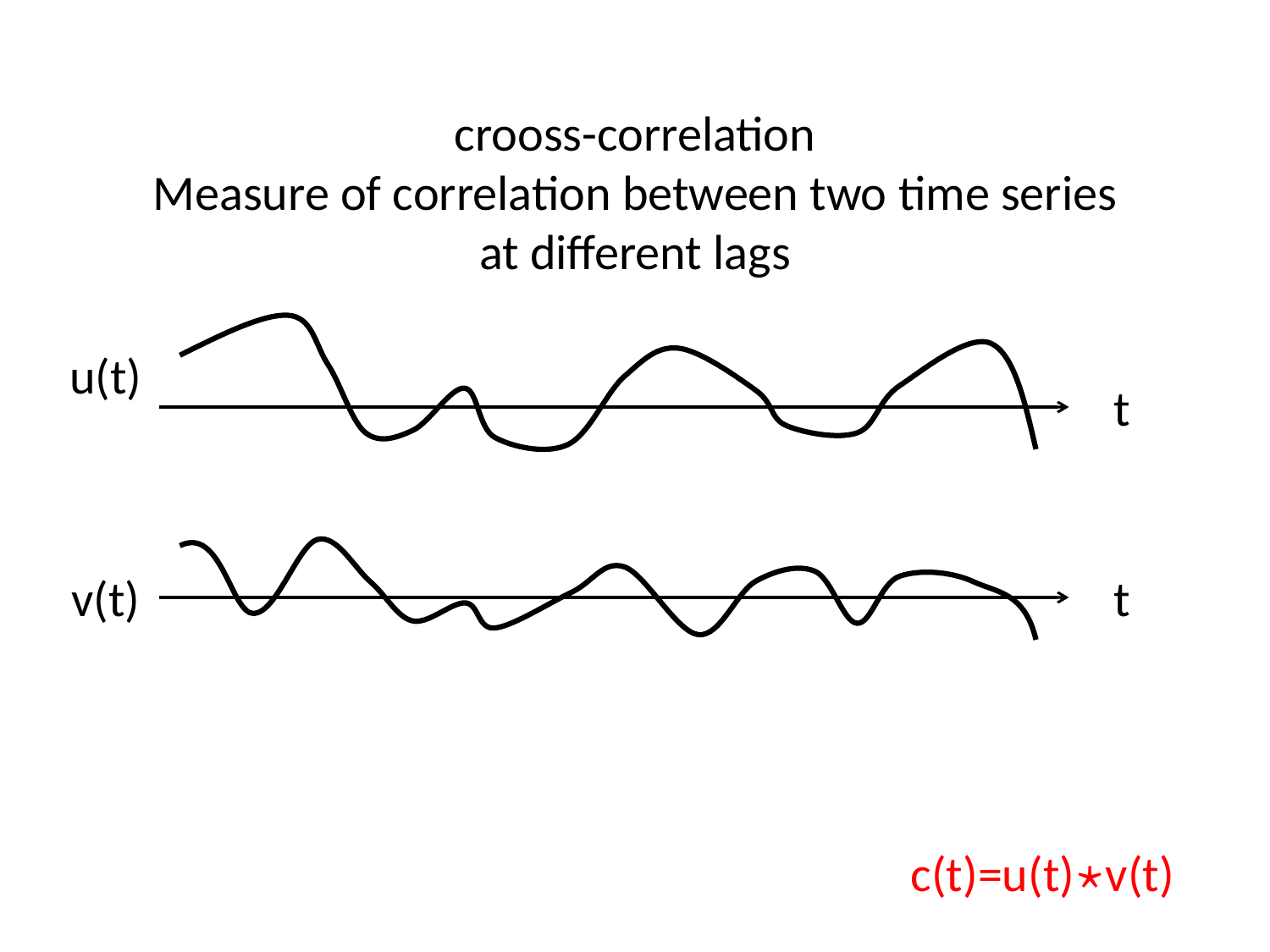

crooss-correlation
Measure of correlation between two time series
at different lags

u(t)
t

v(t)
t
c(t)=u(t)⋆v(t)